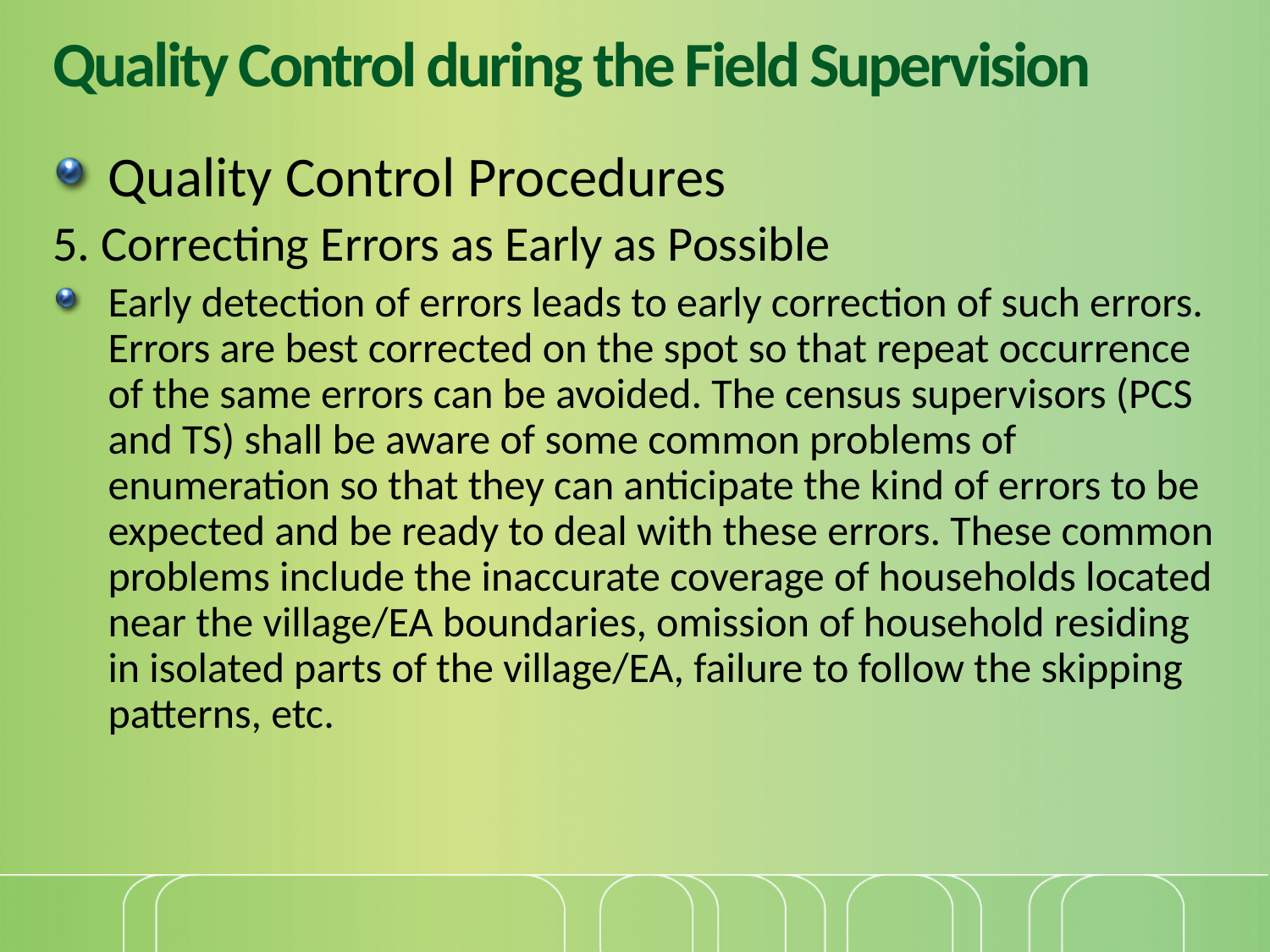

# Quality Control during the Field Supervision
Quality Control Procedures
5. Correcting Errors as Early as Possible
Early detection of errors leads to early correction of such errors. Errors are best corrected on the spot so that repeat occurrence of the same errors can be avoided. The census supervisors (PCS and TS) shall be aware of some common problems of enumeration so that they can anticipate the kind of errors to be expected and be ready to deal with these errors. These common problems include the inaccurate coverage of households located near the village/EA boundaries, omission of household residing in isolated parts of the village/EA, failure to follow the skipping patterns, etc.